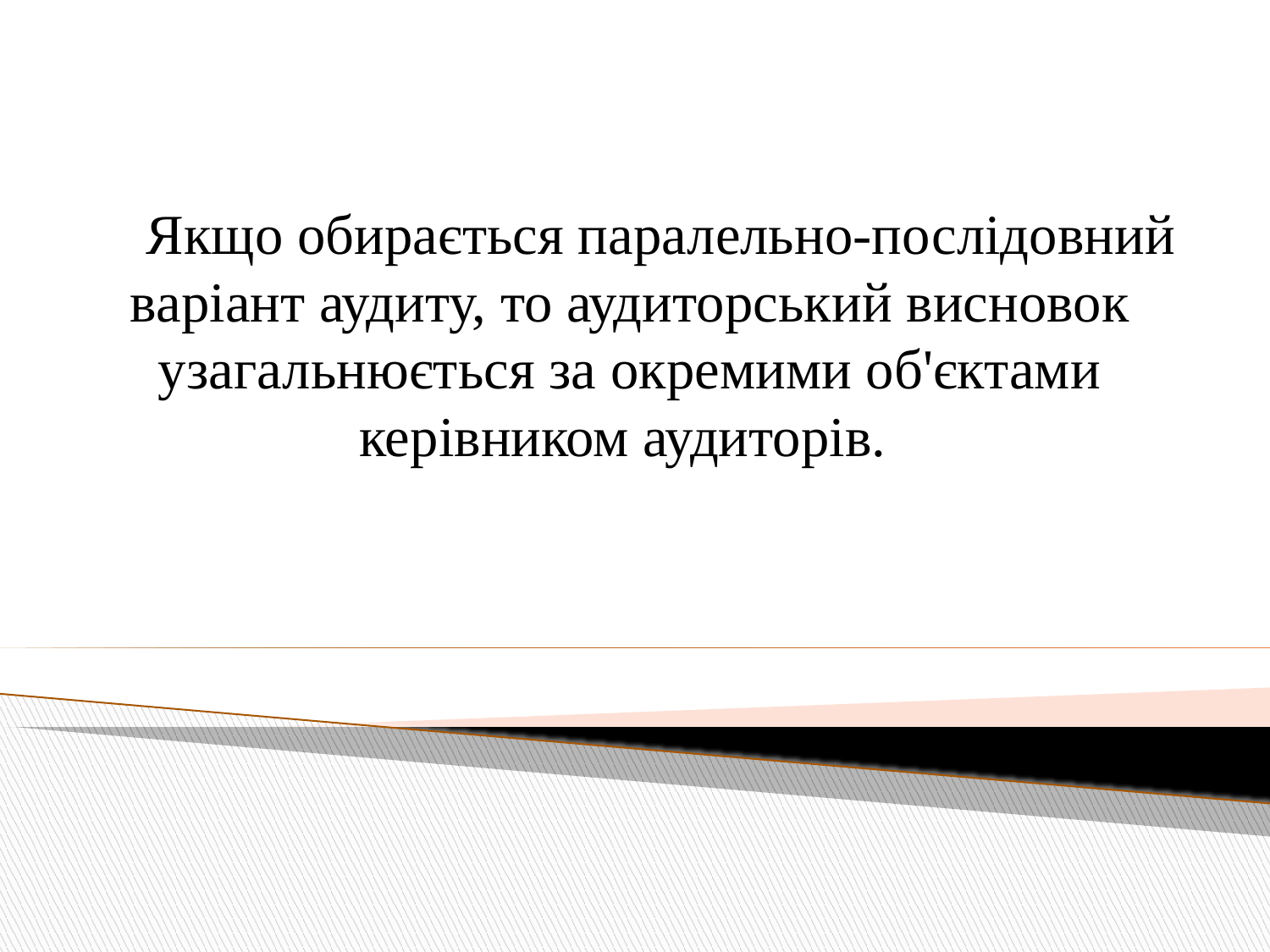

Якщо обирається паралельно-послідовний варіант аудиту, то аудиторський висновок узагальнюється за окремими об'єктами керівником аудиторів.